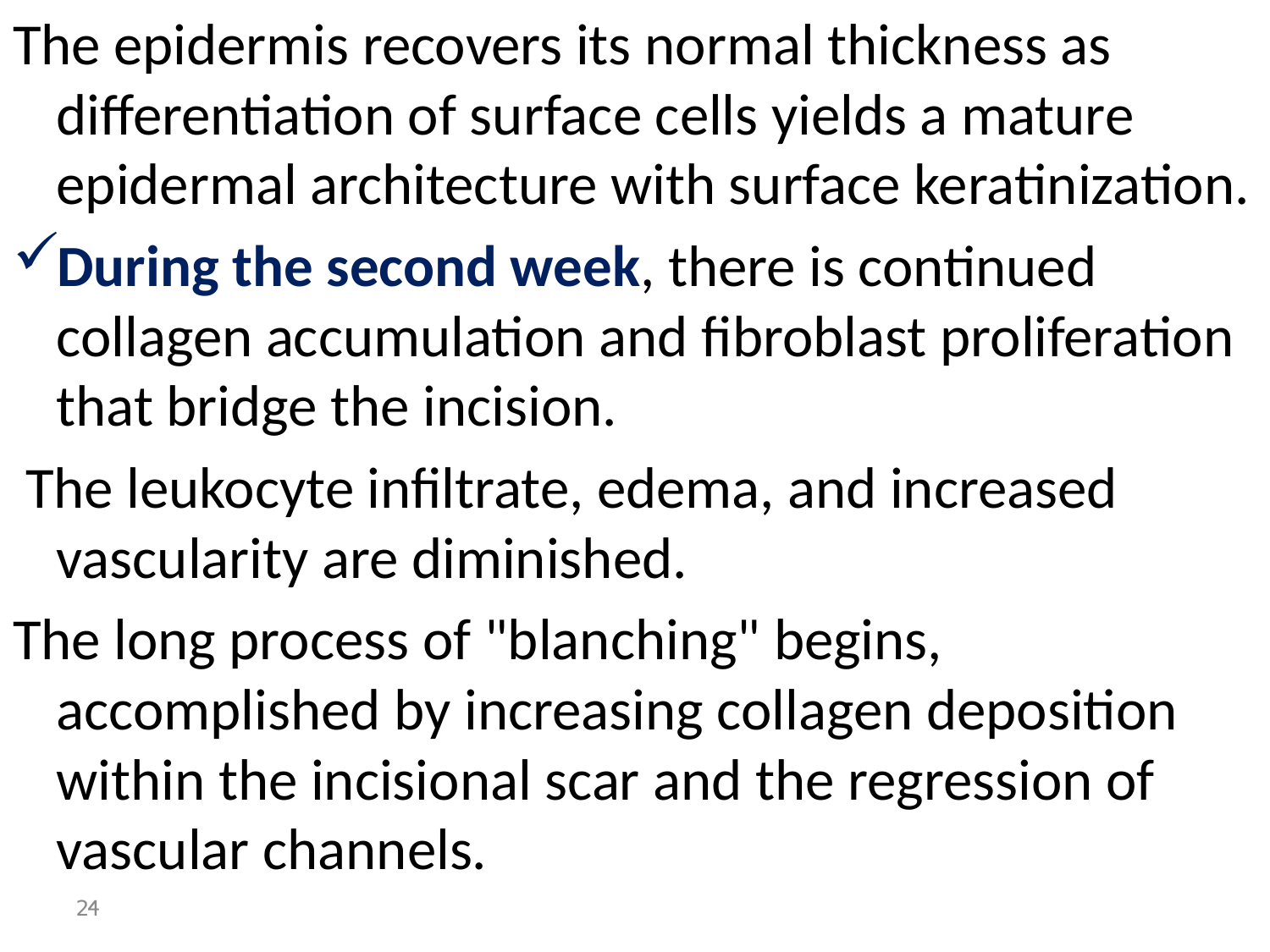

The epidermis recovers its normal thickness as differentiation of surface cells yields a mature epidermal architecture with surface keratinization.
During the second week, there is continued collagen accumulation and fibroblast proliferation that bridge the incision.
 The leukocyte infiltrate, edema, and increased vascularity are diminished.
The long process of "blanching" begins, accomplished by increasing collagen deposition within the incisional scar and the regression of vascular channels.

24